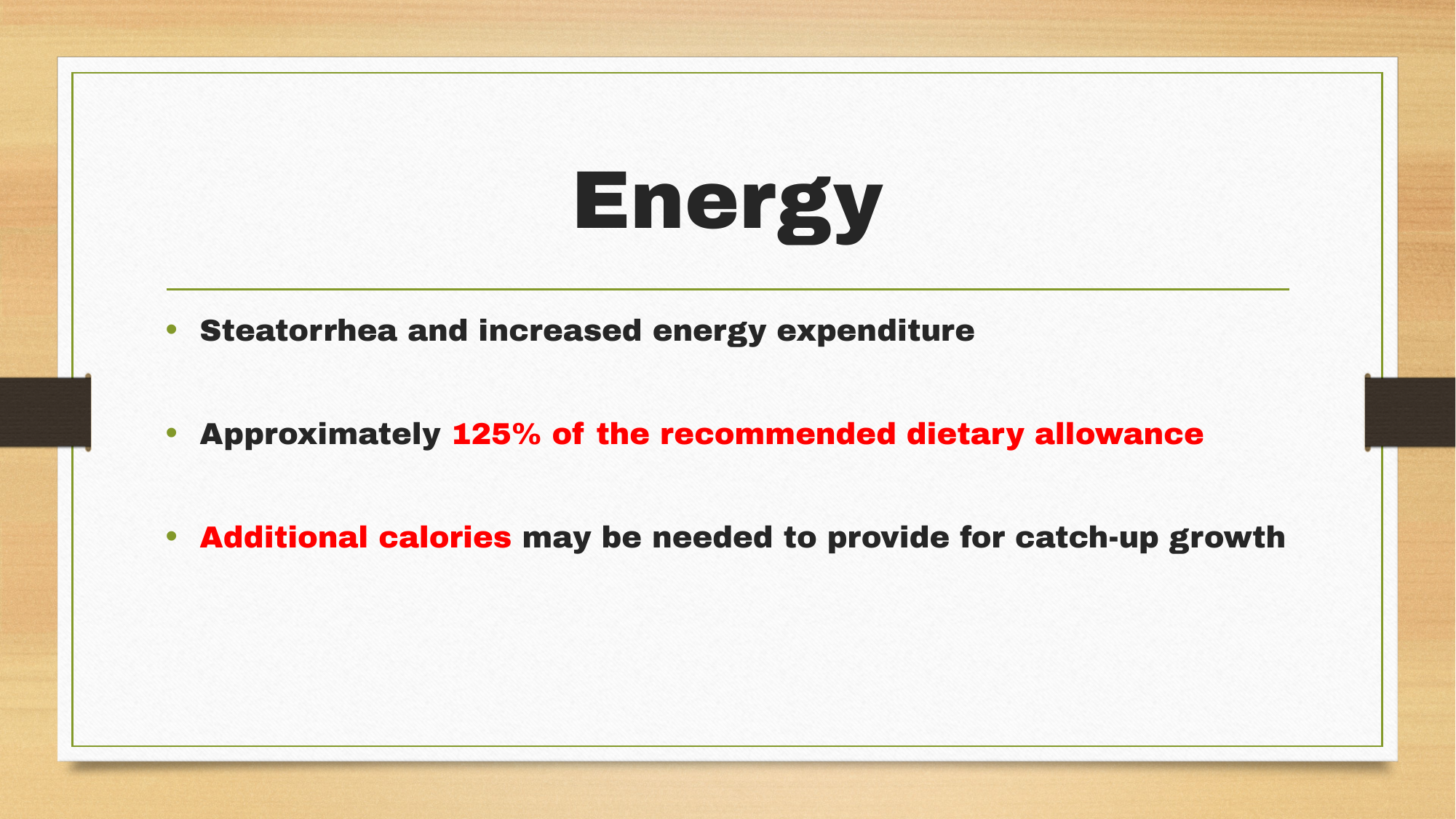

# Energy
Steatorrhea and increased energy expenditure

Approximately 125% of the recommended dietary allowance

Additional calories may be needed to provide for catch-up growth